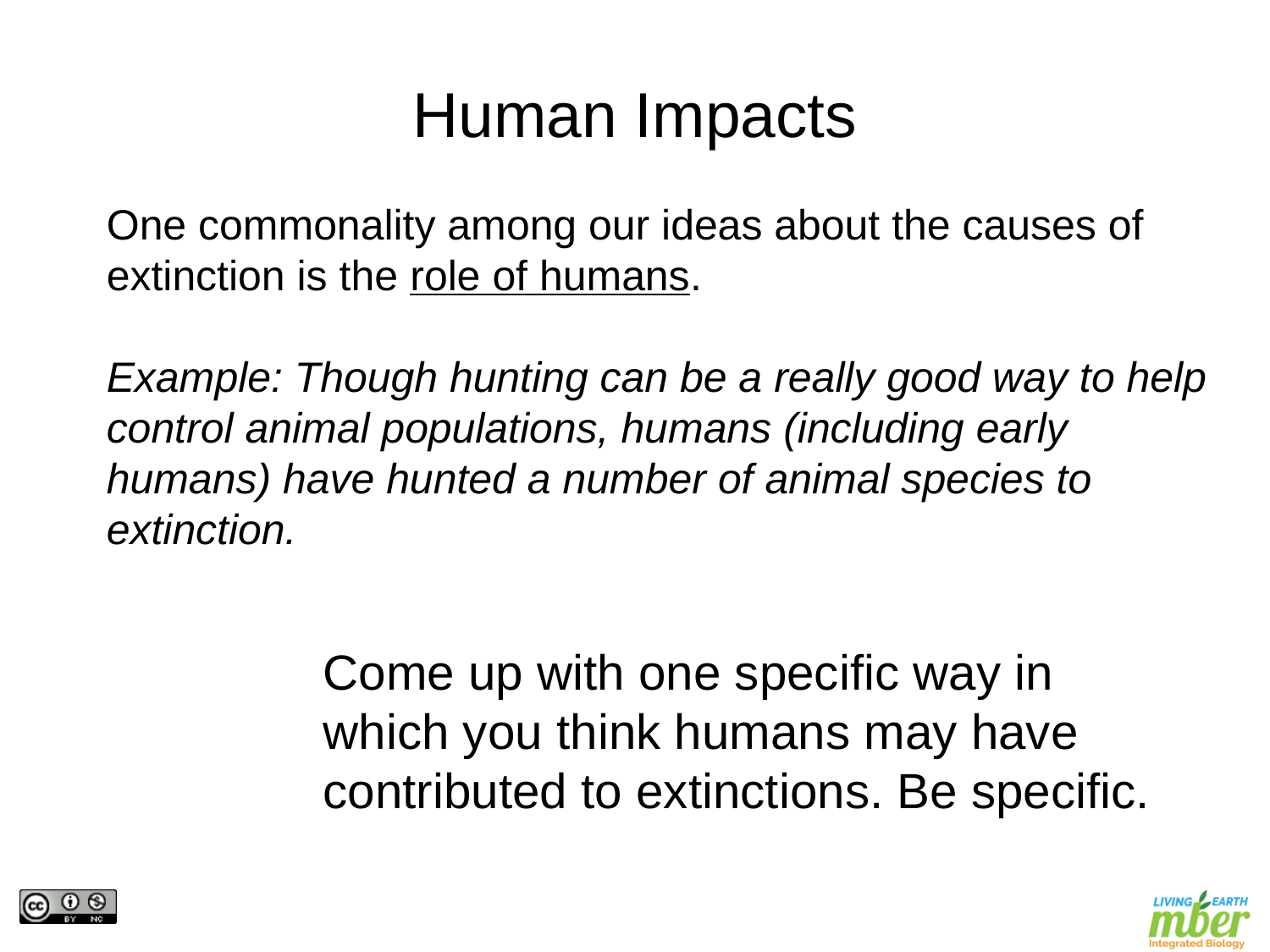

Human Impacts
One commonality among our ideas about the causes of extinction is the role of humans.

Example: Though hunting can be a really good way to help control animal populations, humans (including early humans) have hunted a number of animal species to extinction.

Come up with one specific way in which you think humans may have contributed to extinctions. Be specific.